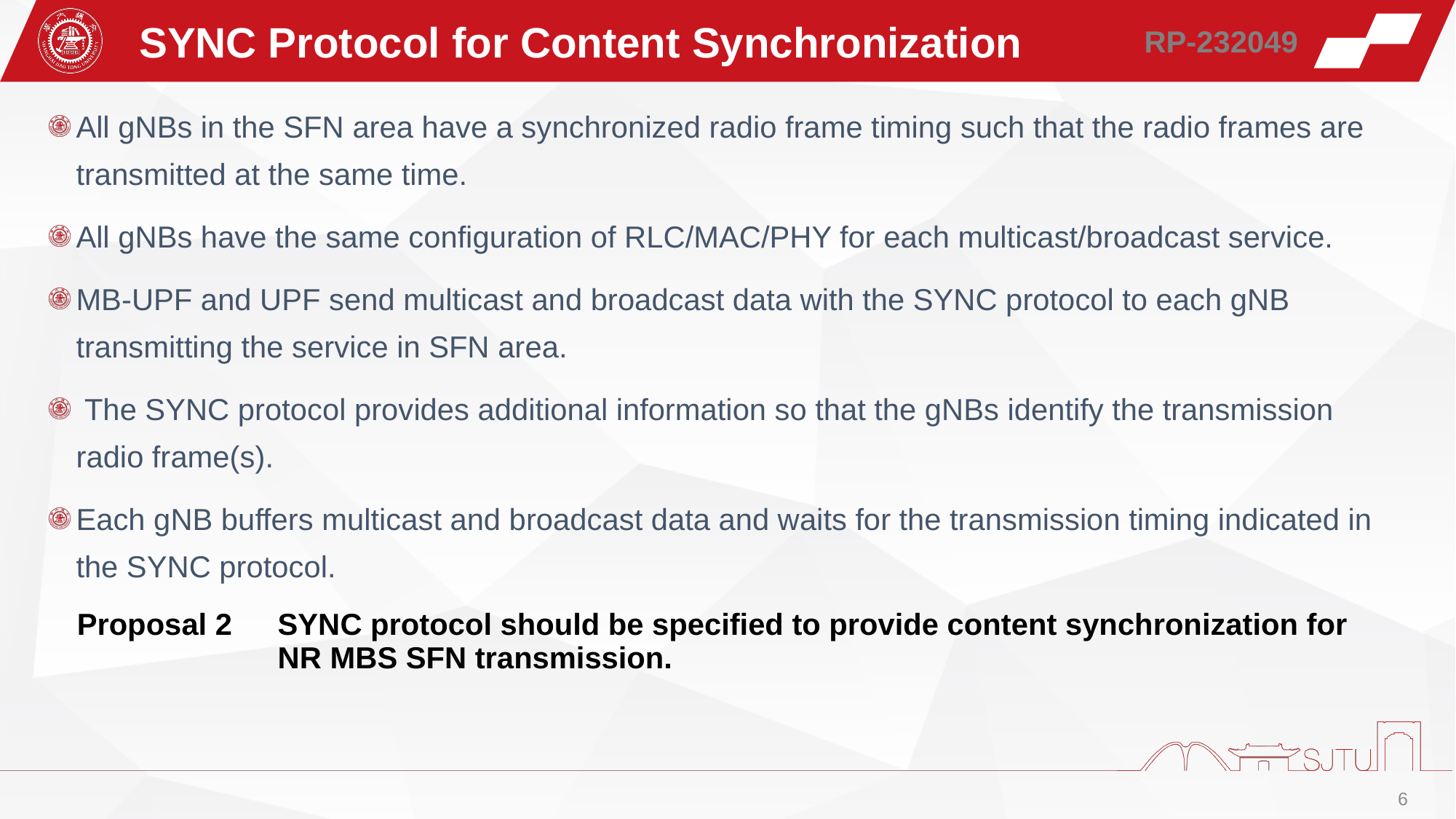

SYNC Protocol for Content Synchronization
RP-232049
All gNBs in the SFN area have a synchronized radio frame timing such that the radio frames are transmitted at the same time.
All gNBs have the same configuration of RLC/MAC/PHY for each multicast/broadcast service.
MB-UPF and UPF send multicast and broadcast data with the SYNC protocol to each gNB transmitting the service in SFN area.
 The SYNC protocol provides additional information so that the gNBs identify the transmission radio frame(s).
Each gNB buffers multicast and broadcast data and waits for the transmission timing indicated in the SYNC protocol.
| Proposal 2 | SYNC protocol should be specified to provide content synchronization for NR MBS SFN transmission. |
| --- | --- |

6